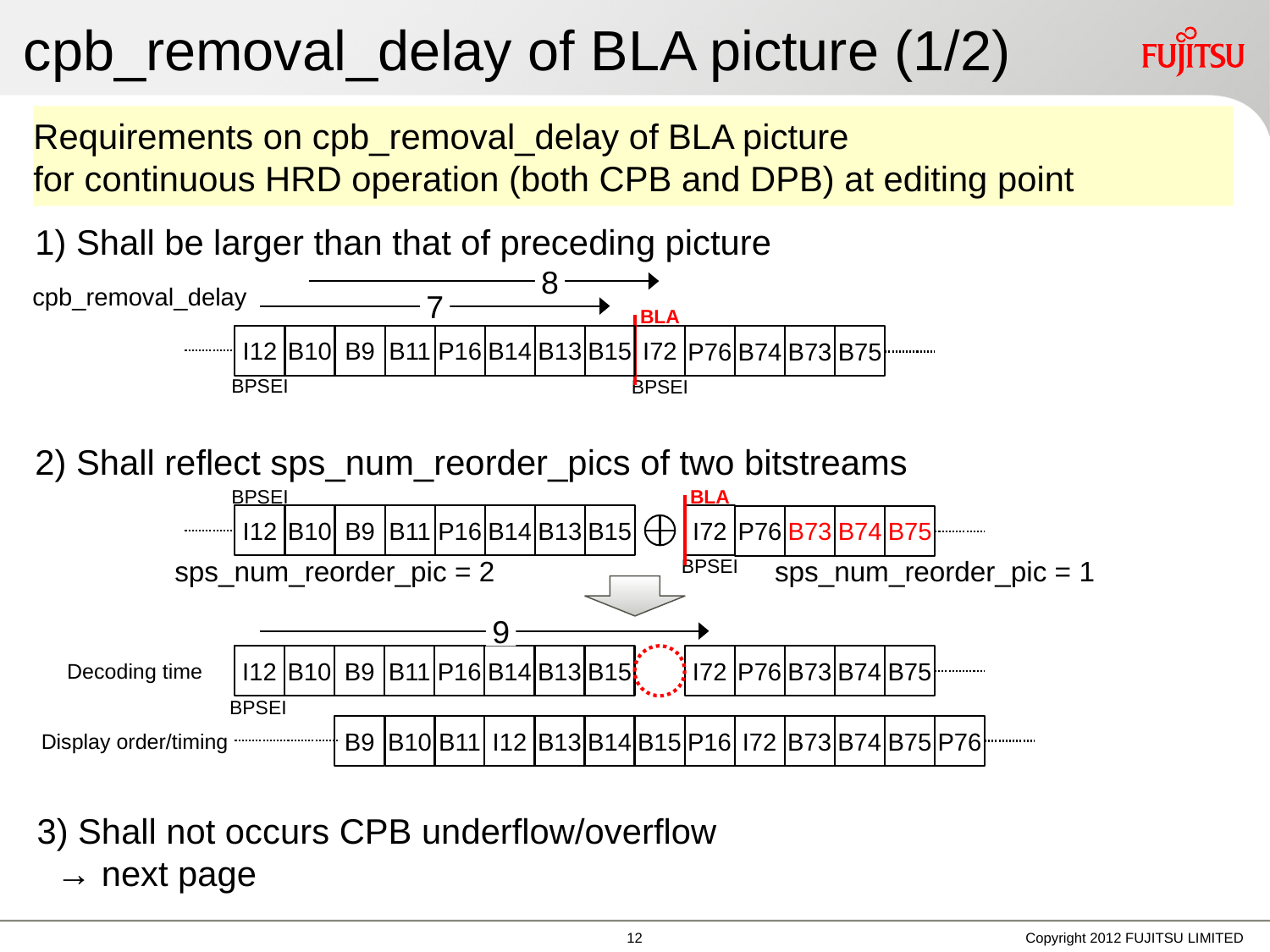

# cpb_removal_delay of BLA picture (1/2)
Requirements on cpb_removal_delay of BLA picture
for continuous HRD operation (both CPB and DPB) at editing point
1) Shall be larger than that of preceding picture
8
cpb_removal_delay
7
BLA
I72
I12
B10
B9
B11
B14
P16
B13
B15
P76
B74
B73
B75
BPSEI
BPSEI
2) Shall reflect sps_num_reorder_pics of two bitstreams
BLA
BPSEI
I72
I12
B10
B9
B11
B14
P16
B13
B15
P76
B73
B74
B75

BPSEI
sps_num_reorder_pic = 2
sps_num_reorder_pic = 1

9
I72
P76
B73
B74
B75
B15

Decoding time
I12
B10
B9
B11
B14
P16
B13
BPSEI
Display order/timing
B11
I72
B73
B75
B9
B10
I12
B13
B14
B15
P16
B74
P76
3) Shall not occurs CPB underflow/overflow
  → next page
12
Copyright 2012 FUJITSU LIMITED